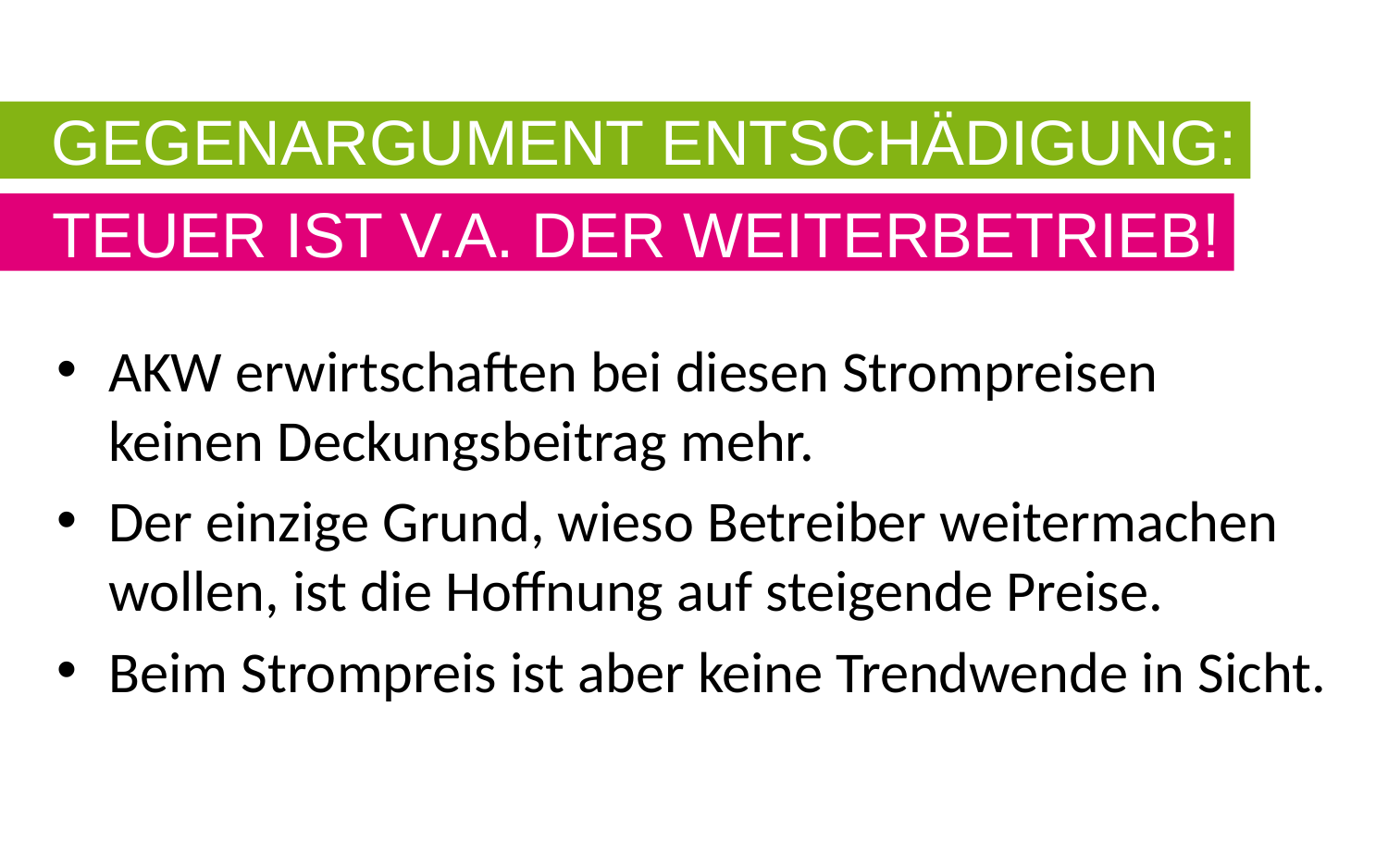

Gegenargument Entschädigung:
Teuer ist v.a. der weiterbetrieb!
AKW erwirtschaften bei diesen Strompreisen keinen Deckungsbeitrag mehr.
Der einzige Grund, wieso Betreiber weitermachen wollen, ist die Hoffnung auf steigende Preise.
Beim Strompreis ist aber keine Trendwende in Sicht.